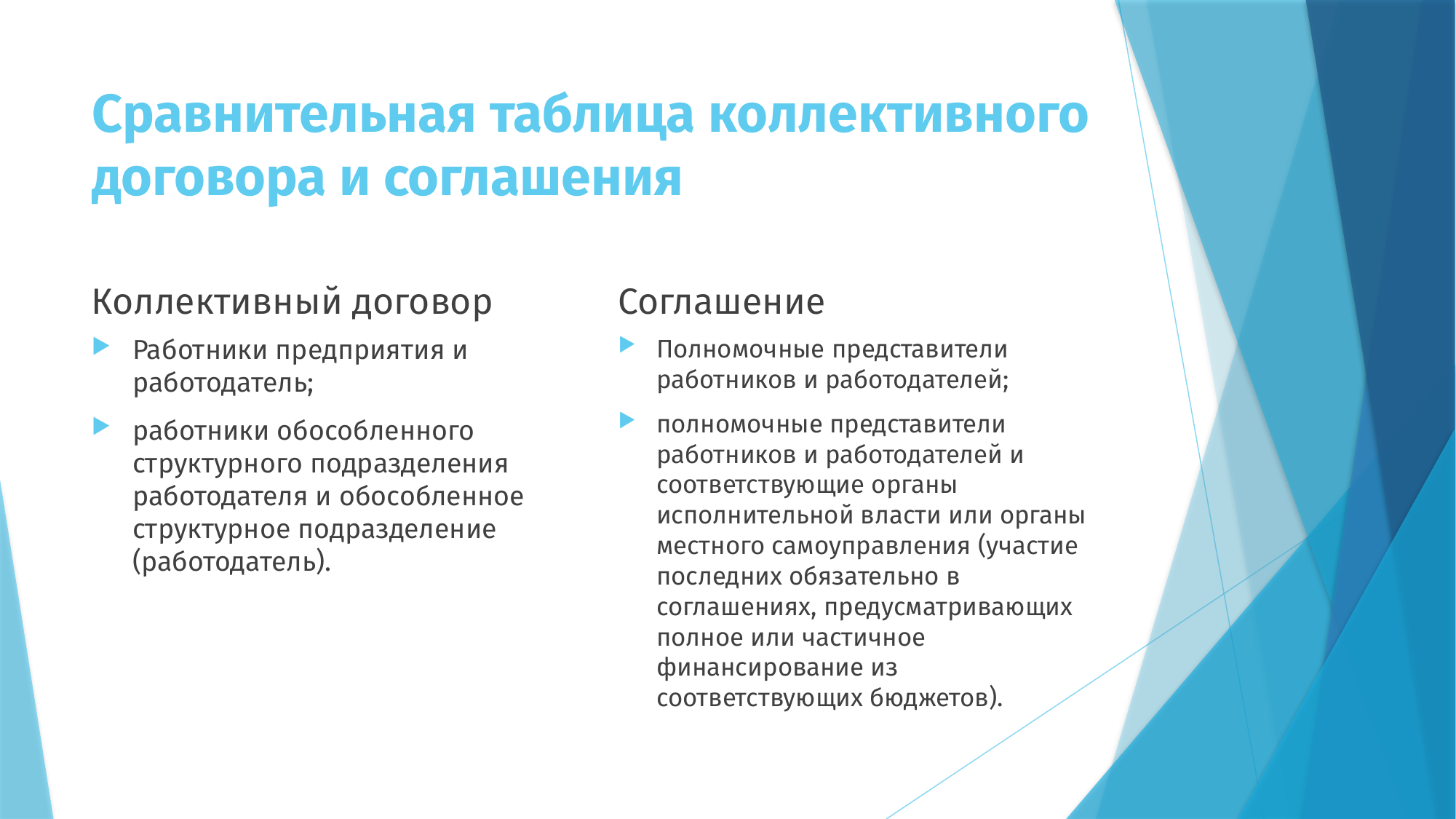

# Сравнительная таблица коллективного договора и соглашения
Коллективный договор
Соглашение
Работники предприятия и работодатель;
работники обособленного структурного подразделения работодателя и обособленное структурное подразделение (работодатель).

Полномочные представители работников и работодателей;
полномочные представители работников и работодателей и соответствующие органы исполнительной власти или органы местного самоуправления (участие последних обязательно в соглашениях, предусматривающих полное или частичное финансирование из соответствующих бюджетов).